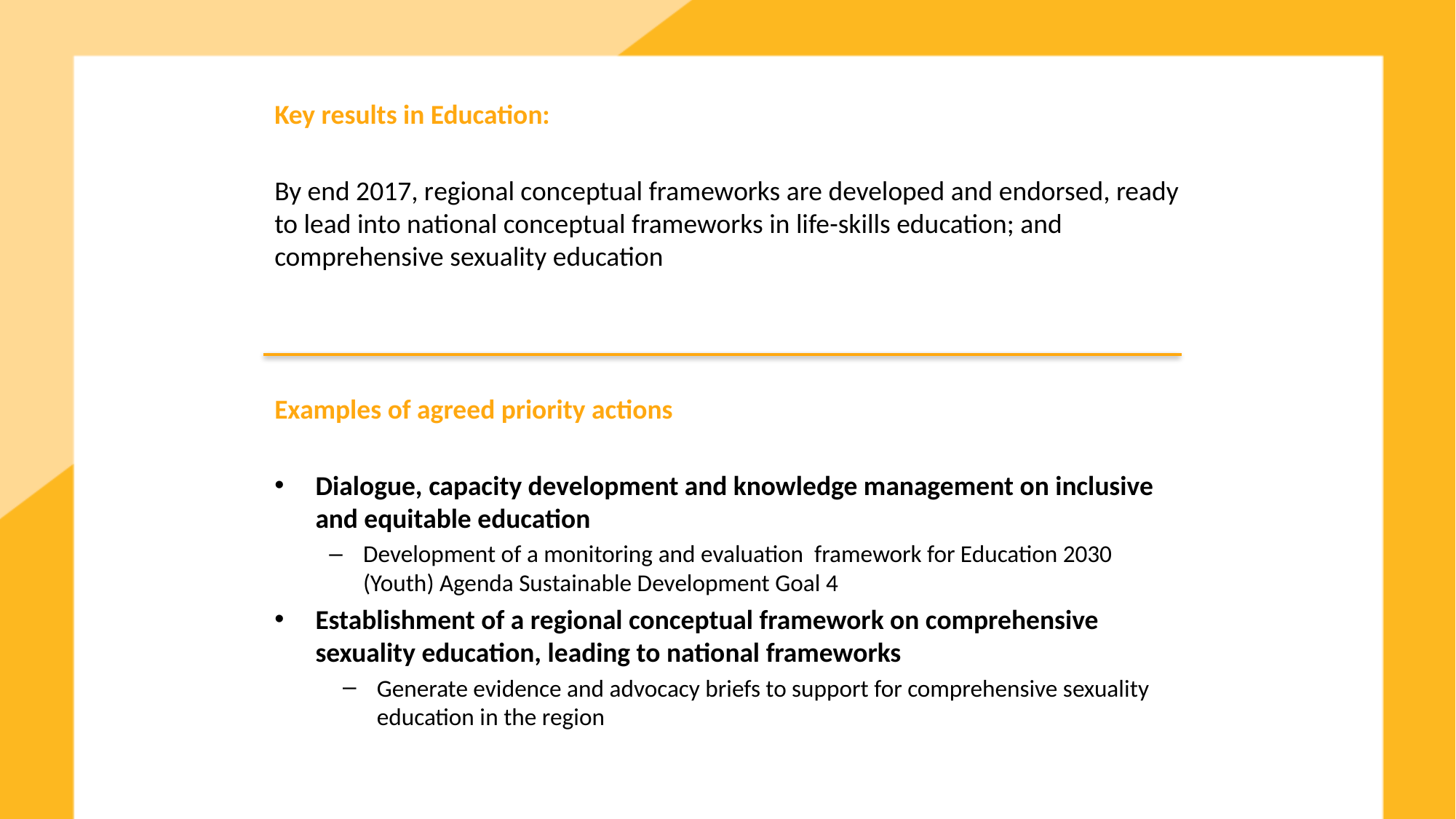

Key results in Education:

By end 2017, regional conceptual frameworks are developed and endorsed, ready to lead into national conceptual frameworks in life-skills education; and comprehensive sexuality education

Examples of agreed priority actions

Dialogue, capacity development and knowledge management on inclusive and equitable education
Development of a monitoring and evaluation  framework for Education 2030 (Youth) Agenda Sustainable Development Goal 4
Establishment of a regional conceptual framework on comprehensive sexuality education, leading to national frameworks
Generate evidence and advocacy briefs to support for comprehensive sexuality education in the region